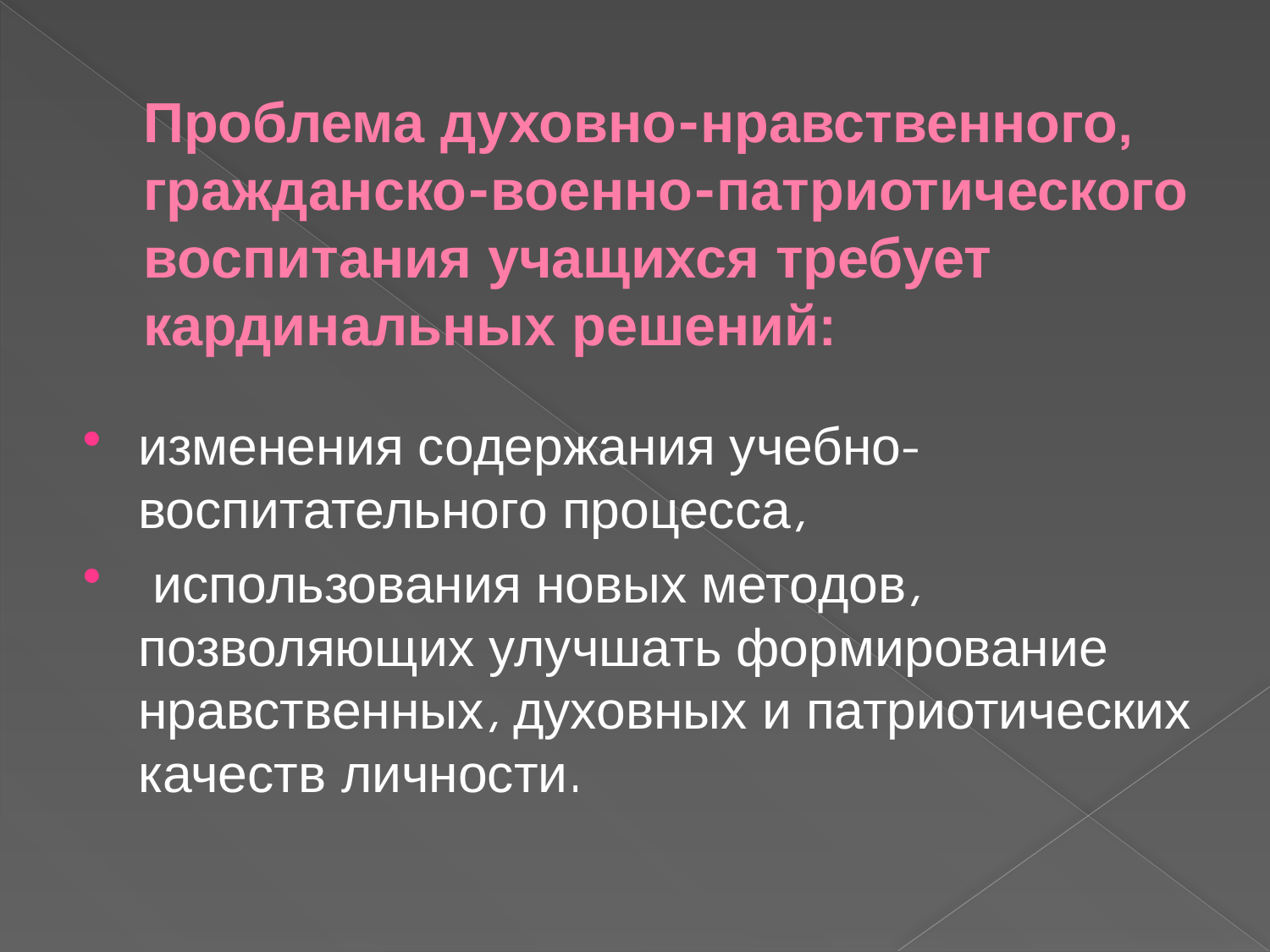

# Проблема духовно-нравственного, гражданско-военно-патриотического воспитания учащихся требует кардинальных решений:
изменения содержания учебно-воспитательного процесса,
 использования новых методов, позволяющих улучшать формирование нравственных, духовных и патриотических качеств личности.